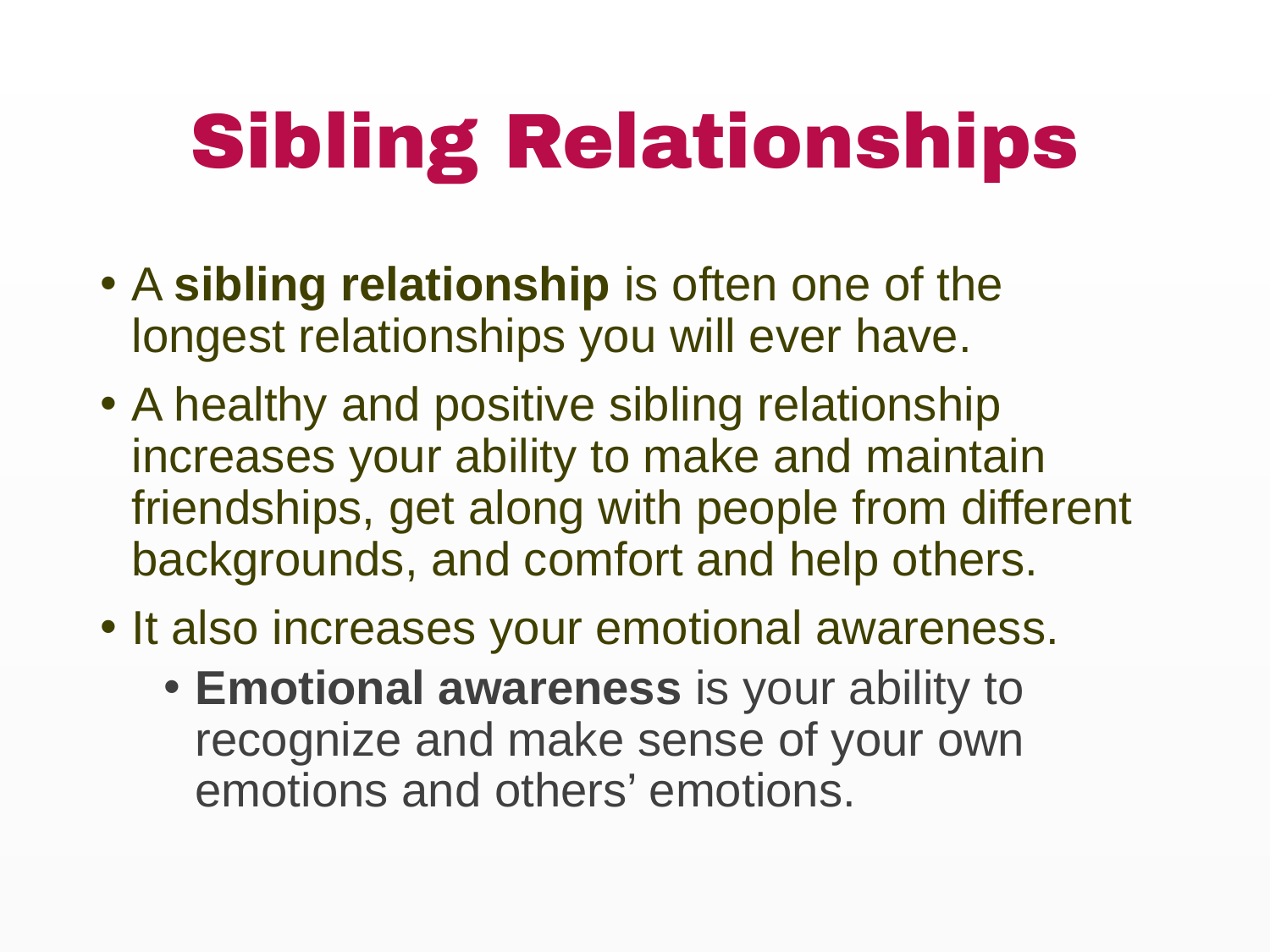

# Sibling Relationships
A sibling relationship is often one of the longest relationships you will ever have.
A healthy and positive sibling relationship increases your ability to make and maintain friendships, get along with people from different backgrounds, and comfort and help others.
It also increases your emotional awareness.
Emotional awareness is your ability to recognize and make sense of your own emotions and others’ emotions.